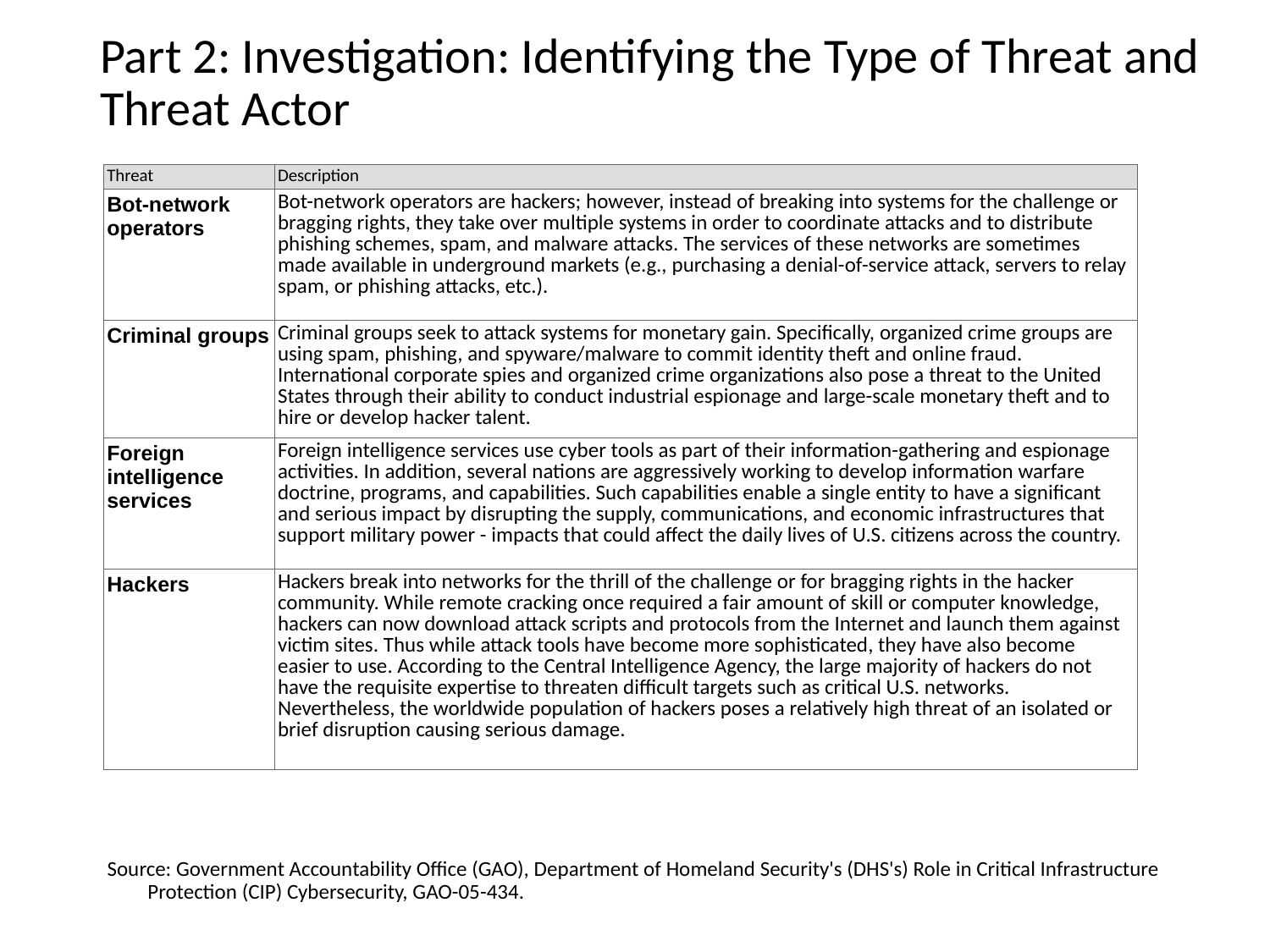

# Part 2: Investigation: Identifying the Type of Threat and Threat Actor
| Threat | Description |
| --- | --- |
| Bot-network operators | Bot-network operators are hackers; however, instead of breaking into systems for the challenge or bragging rights, they take over multiple systems in order to coordinate attacks and to distribute phishing schemes, spam, and malware attacks. The services of these networks are sometimes made available in underground markets (e.g., purchasing a denial-of-service attack, servers to relay spam, or phishing attacks, etc.). |
| Criminal groups | Criminal groups seek to attack systems for monetary gain. Specifically, organized crime groups are using spam, phishing, and spyware/malware to commit identity theft and online fraud. International corporate spies and organized crime organizations also pose a threat to the United States through their ability to conduct industrial espionage and large-scale monetary theft and to hire or develop hacker talent. |
| Foreign intelligence services | Foreign intelligence services use cyber tools as part of their information-gathering and espionage activities. In addition, several nations are aggressively working to develop information warfare doctrine, programs, and capabilities. Such capabilities enable a single entity to have a significant and serious impact by disrupting the supply, communications, and economic infrastructures that support military power - impacts that could affect the daily lives of U.S. citizens across the country. |
| Hackers | Hackers break into networks for the thrill of the challenge or for bragging rights in the hacker community. While remote cracking once required a fair amount of skill or computer knowledge, hackers can now download attack scripts and protocols from the Internet and launch them against victim sites. Thus while attack tools have become more sophisticated, they have also become easier to use. According to the Central Intelligence Agency, the large majority of hackers do not have the requisite expertise to threaten difficult targets such as critical U.S. networks. Nevertheless, the worldwide population of hackers poses a relatively high threat of an isolated or brief disruption causing serious damage. |

Source: Government Accountability Office (GAO), Department of Homeland Security's (DHS's) Role in Critical Infrastructure Protection (CIP) Cybersecurity, GAO-05-434.